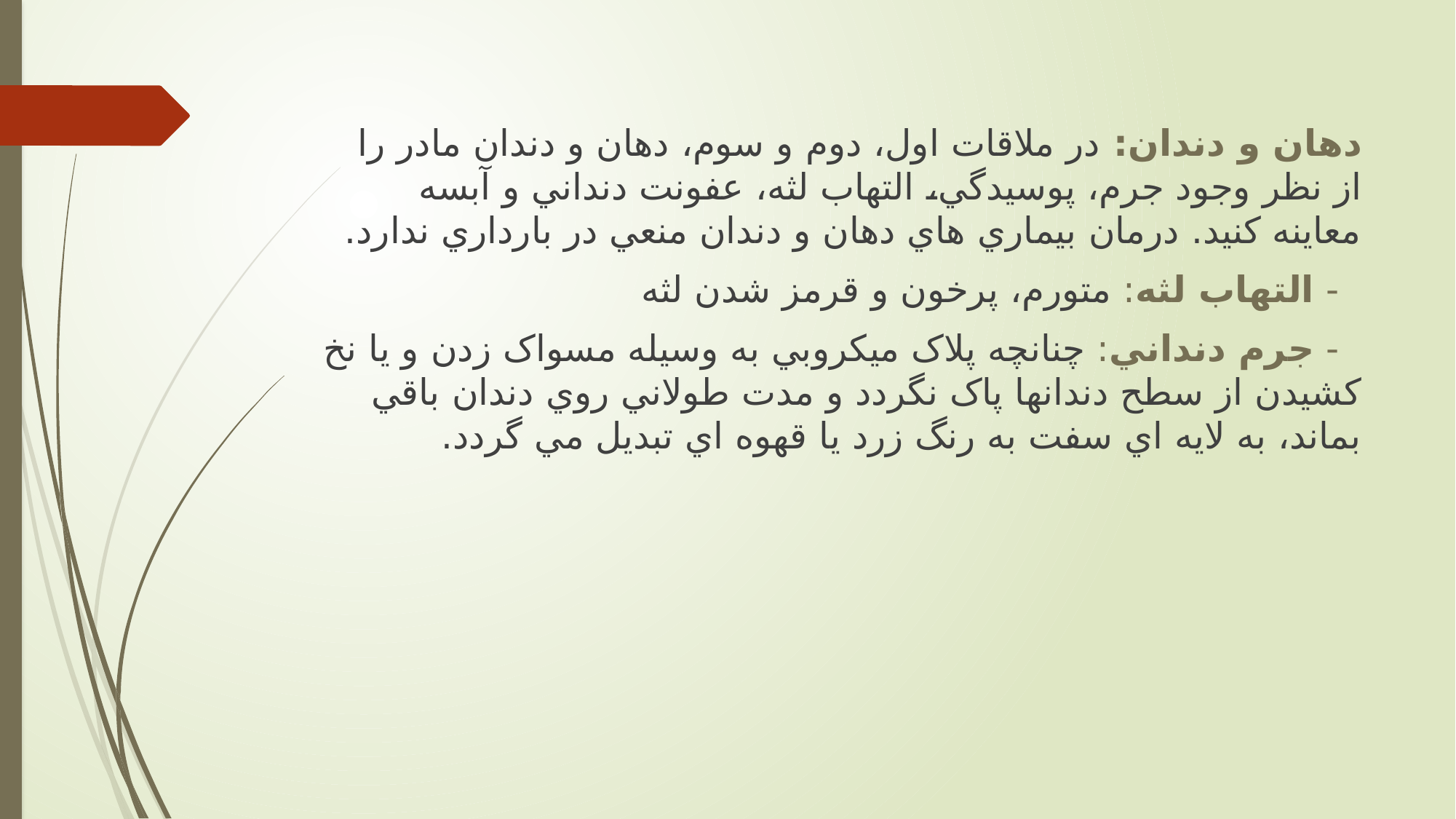

دهان و دندان: در ملاقات اول، دوم و سوم، دهان و دندان مادر را از نظر وجود جرم، پوسیدگي، التهاب لثه، عفونت دنداني و آبسه معاينه کنید. درمان بیماري هاي دهان و دندان منعي در بارداري ندارد.
  - التهاب لثه: متورم، پرخون و قرمز شدن لثه
  - جرم دنداني: چنانچه پلاک میکروبي به وسیله مسواک زدن و يا نخ کشیدن از سطح دندانها پاک نگردد و مدت طولاني روي دندان باقي بماند، به لايه اي سفت به رنگ زرد يا قهوه اي تبديل مي گردد.